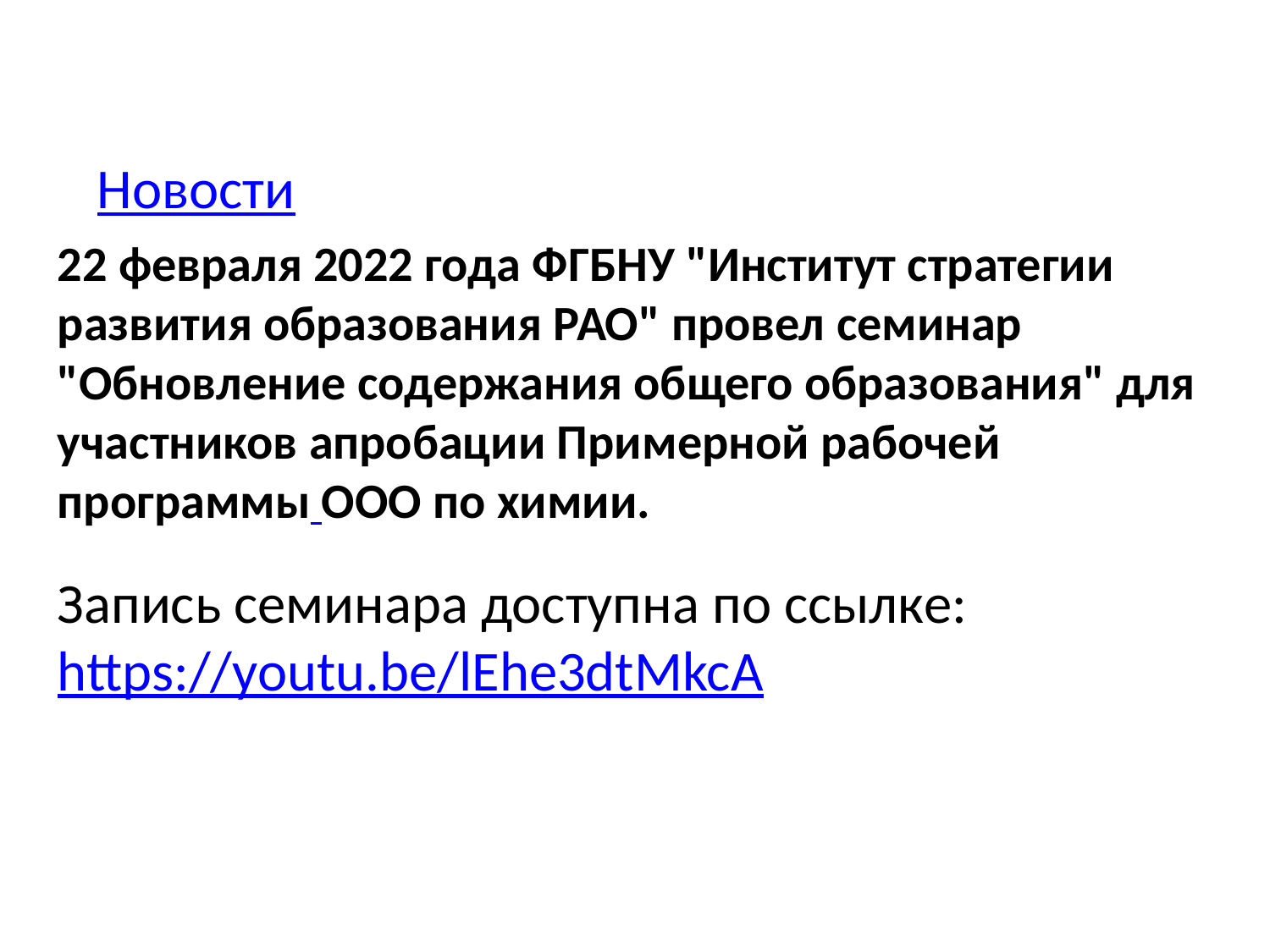

Новости

22 февраля 2022 года ФГБНУ "Институт стратегии развития образования РАО" провел семинар "Обновление содержания общего образования" для участников апробации Примерной рабочей программы ООО по химии.

Запись семинара доступна по ссылке: https://youtu.be/lEhe3dtMkcA